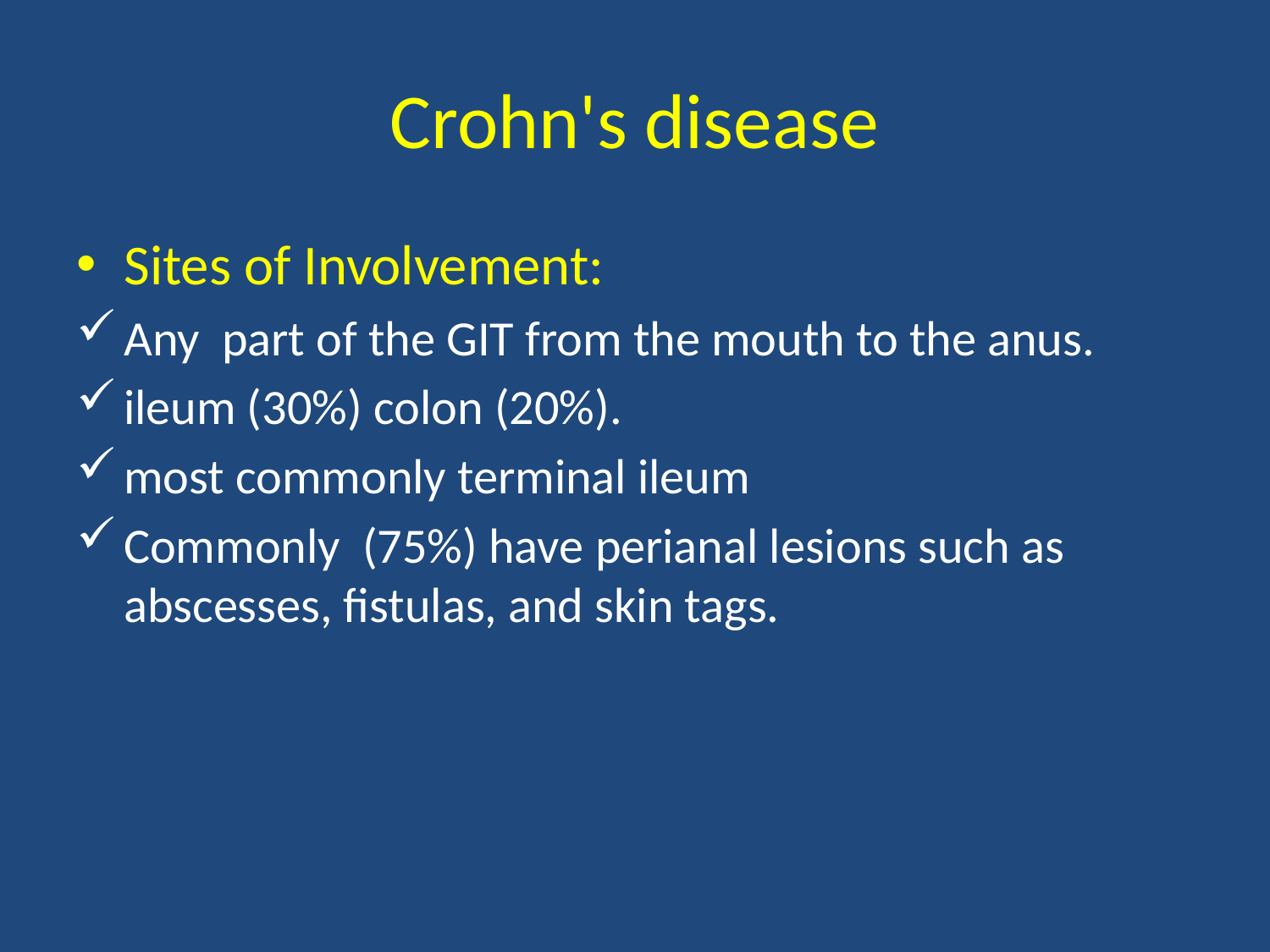

# Crohn's disease
Sites of Involvement:
Any  part of the GIT from the mouth to the anus.
ileum (30%) colon (20%).
most commonly terminal ileum
Commonly  (75%) have perianal lesions such as abscesses, fistulas, and skin tags.